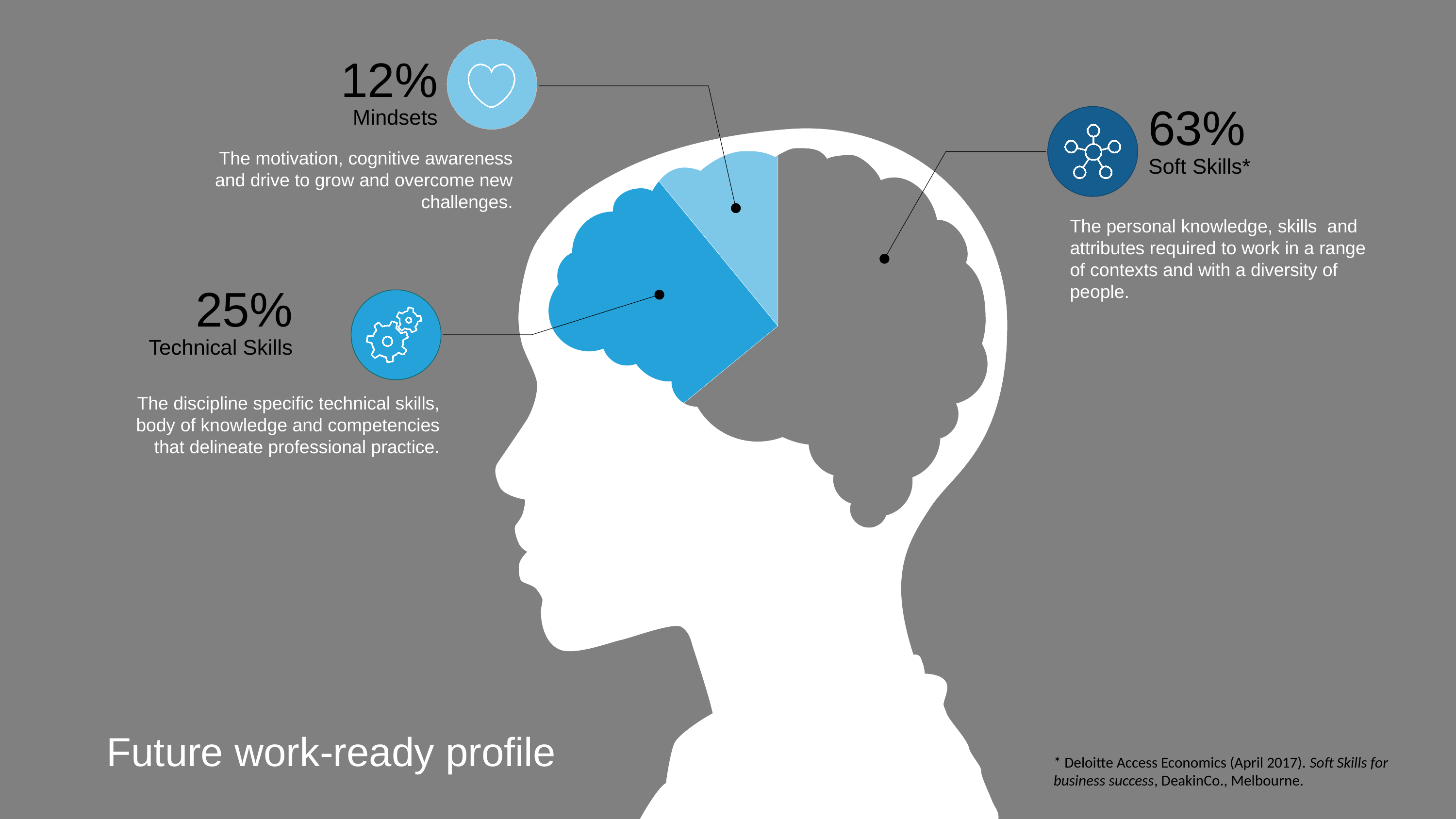

12%
Mindsets

### Chart

| Category | Sales |
|---|---|
| 1st Qtr | 8.2 |
| 2nd Qtr | 3.2 |
| 3rd Qtr | 1.4 |

63%
Soft Skills*

The motivation, cognitive awareness and drive to grow and overcome new challenges.

The personal knowledge, skills  and attributes required to work in a range of contexts and with a diversity of people.
25%
Technical Skills

The discipline specific technical skills, body of knowledge and competencies that delineate professional practice.

Future work-ready profile
* Deloitte Access Economics (April 2017). Soft Skills for business success, DeakinCo., Melbourne.